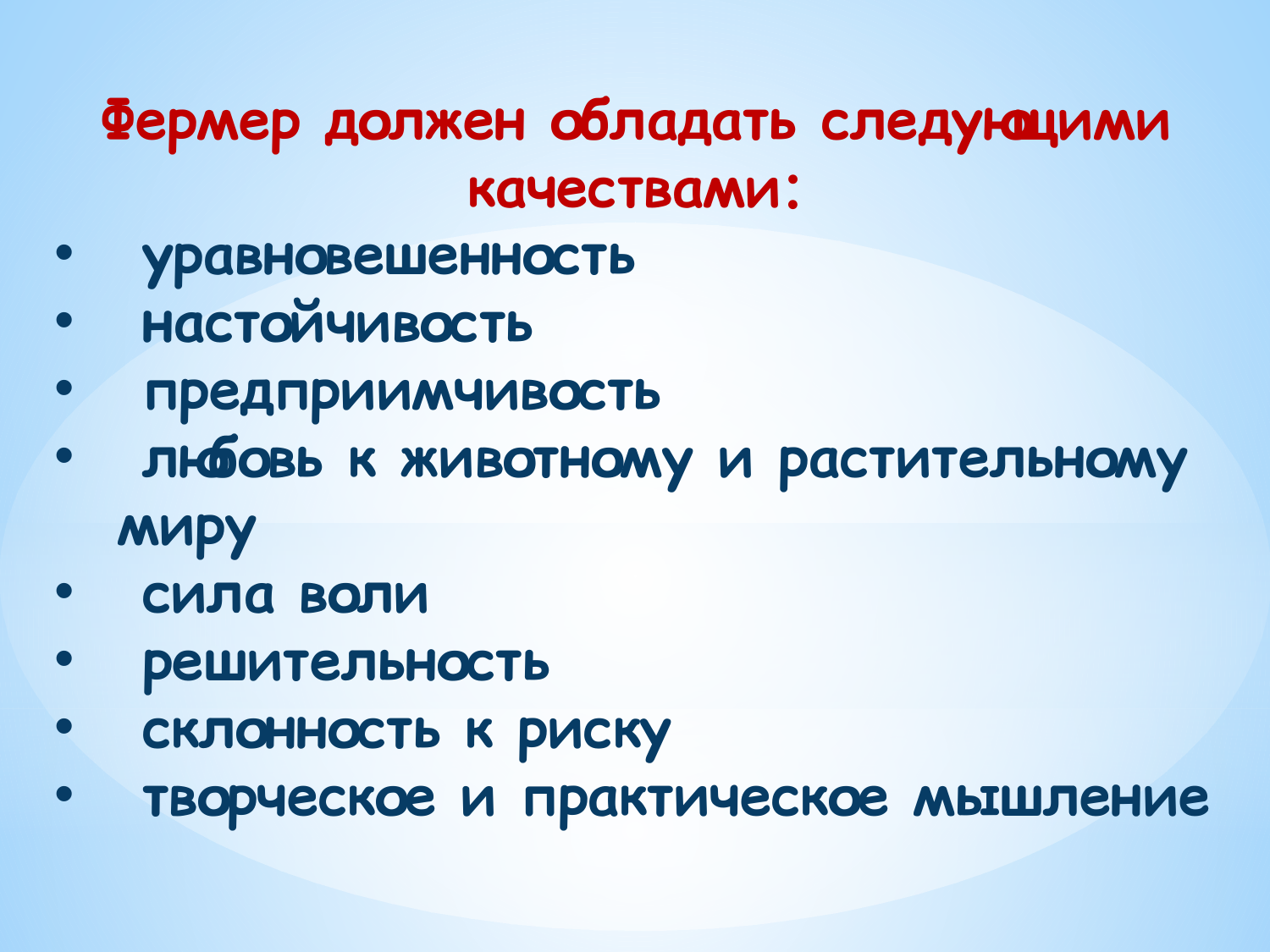

Фермер должен обладать следующими качествами:
 уравновешенность
 настойчивость
 предприимчивость
 любовь к животному и растительному миру
 сила воли
 решительность
 склонность к риску
 творческое и практическое мышление